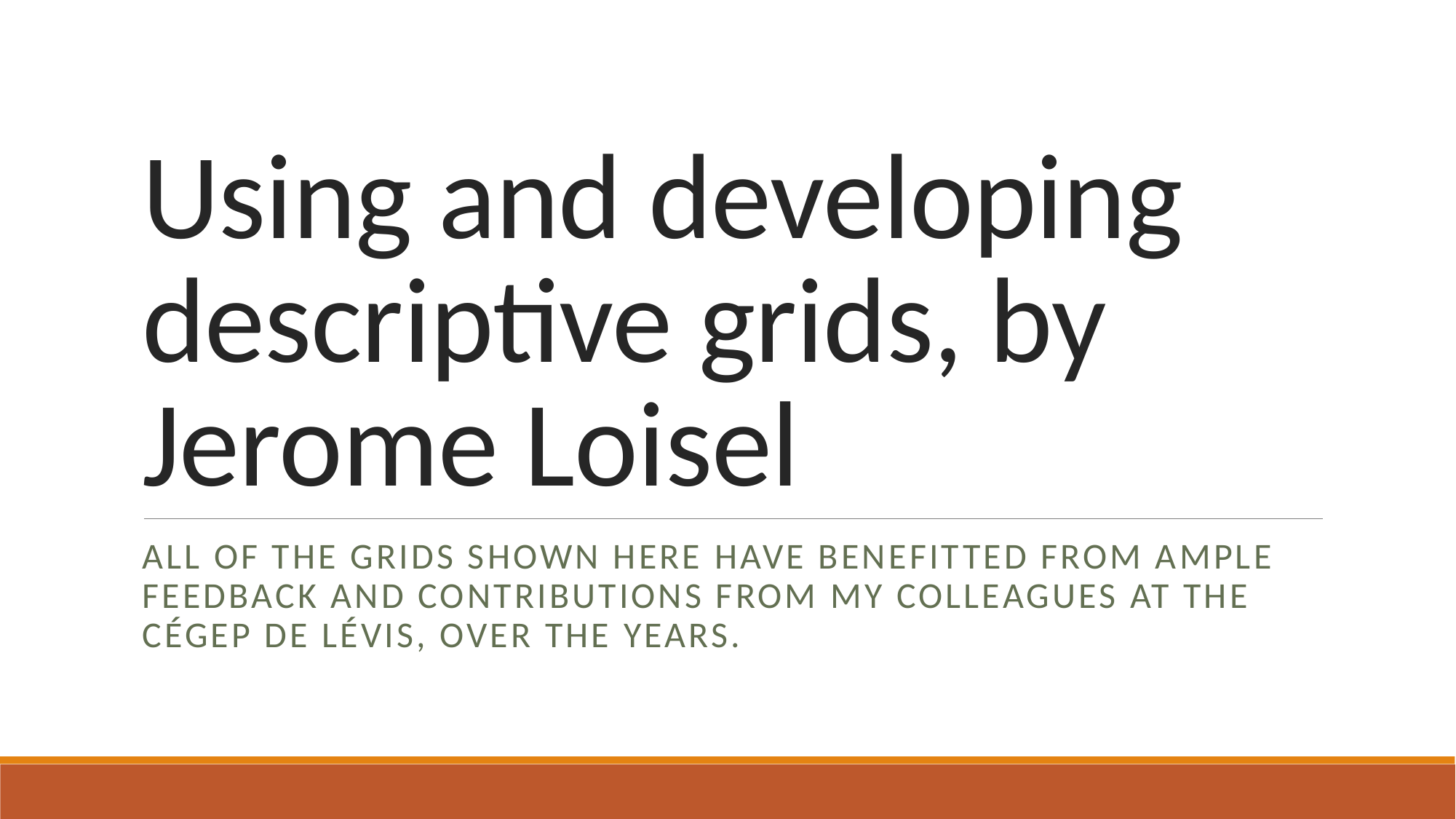

# Using and developing descriptive grids, by Jerome Loisel
All of the grids shown here have benefitted from ample feedback and contributions from my colleagues at the Cégep de Lévis, over the years.